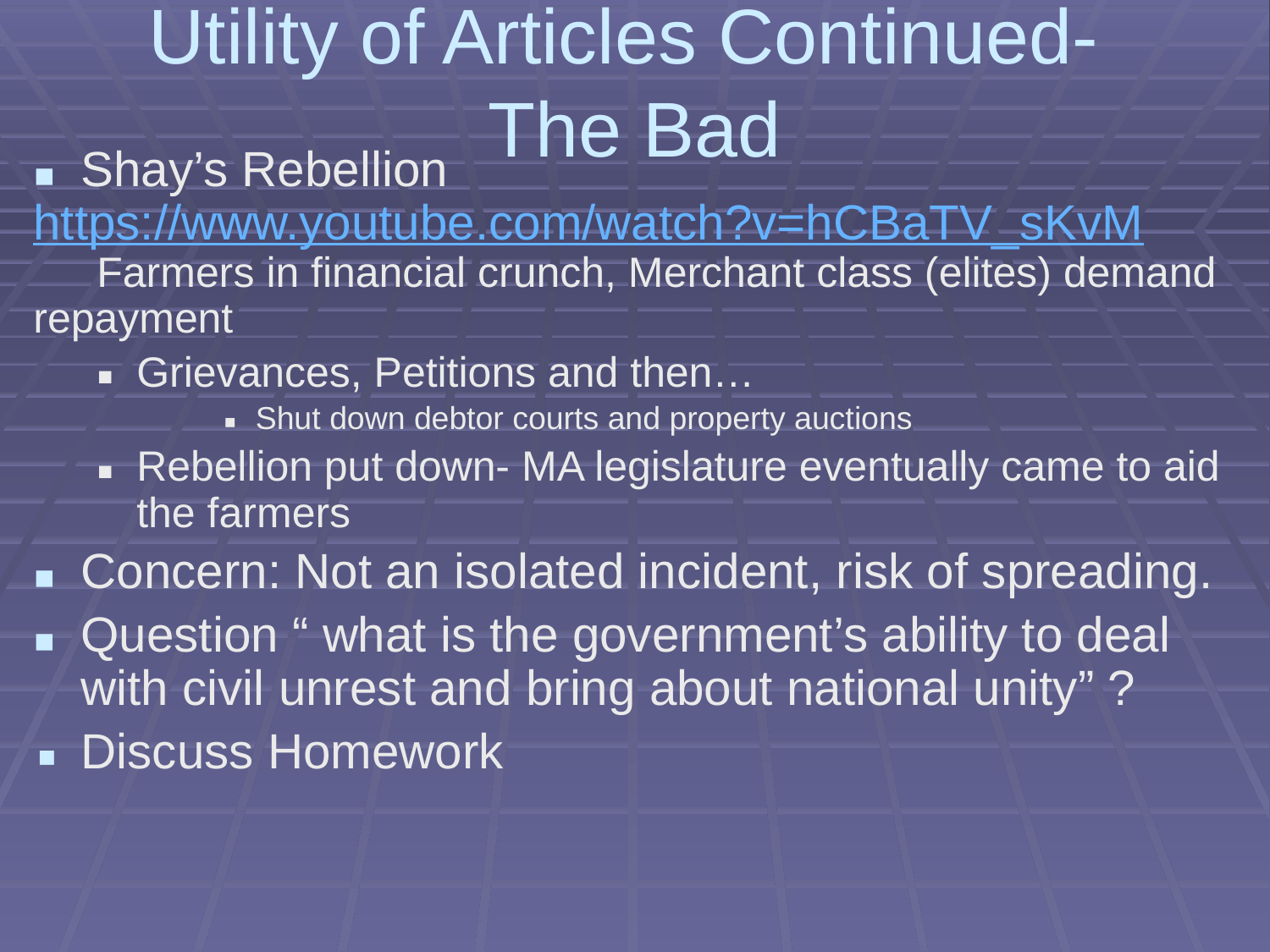

# Utility of Articles Continued-
The Bad
Shay’s Rebellion
https://www.youtube.com/watch?v=hCBaTV_sKvM
Farmers in financial crunch, Merchant class (elites) demand repayment
Grievances, Petitions and then…
Shut down debtor courts and property auctions
Rebellion put down- MA legislature eventually came to aid the farmers
Concern: Not an isolated incident, risk of spreading.
Question “ what is the government’s ability to deal with civil unrest and bring about national unity” ?
Discuss Homework